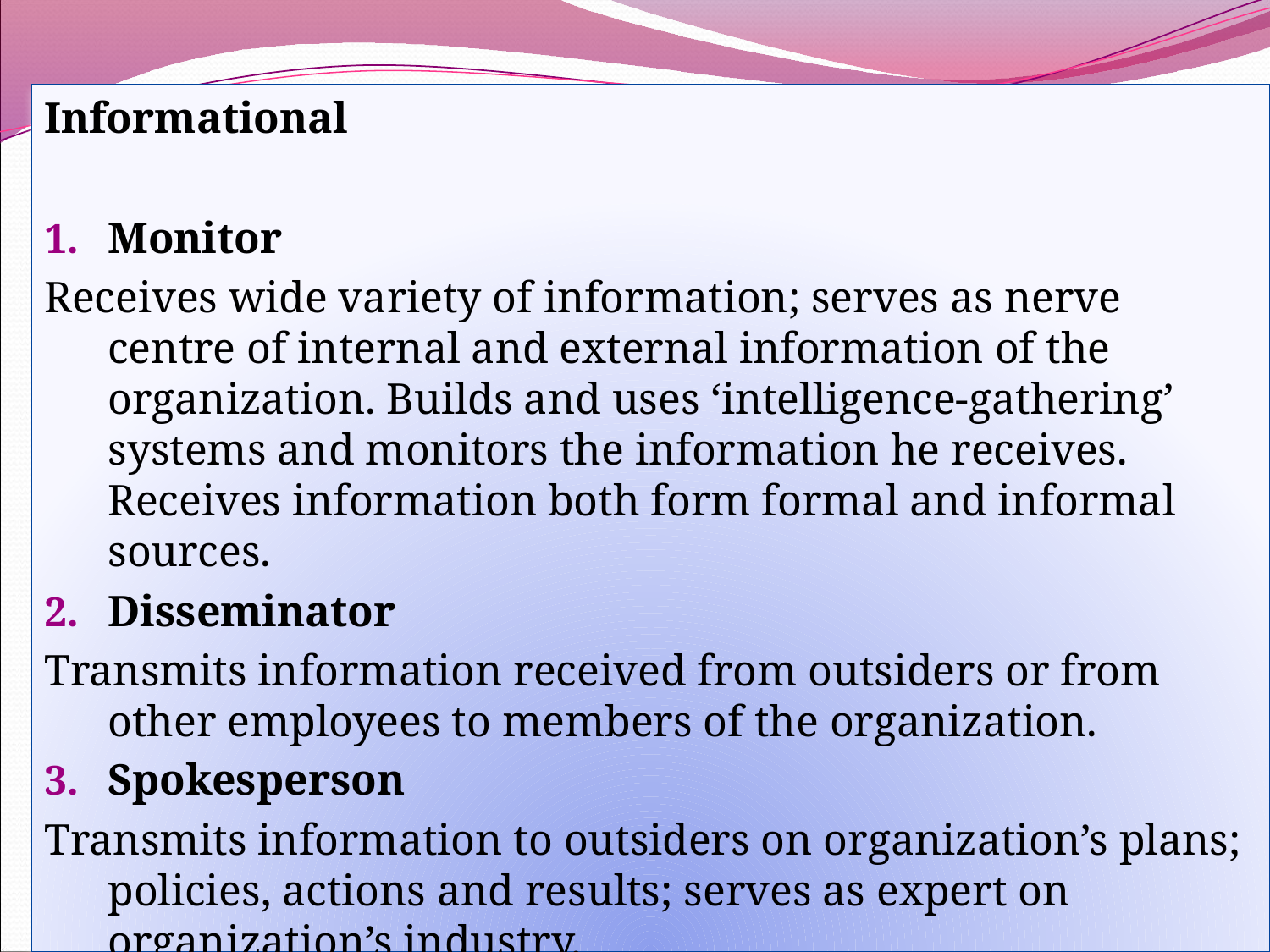

Informational

Monitor
Receives wide variety of information; serves as nerve centre of internal and external information of the organization. Builds and uses ‘intelligence-gathering’ systems and monitors the information he receives. Receives information both form formal and informal sources.
Disseminator
Transmits information received from outsiders or from other employees to members of the organization.
Spokesperson
Transmits information to outsiders on organization’s plans; policies, actions and results; serves as expert on organization’s industry.